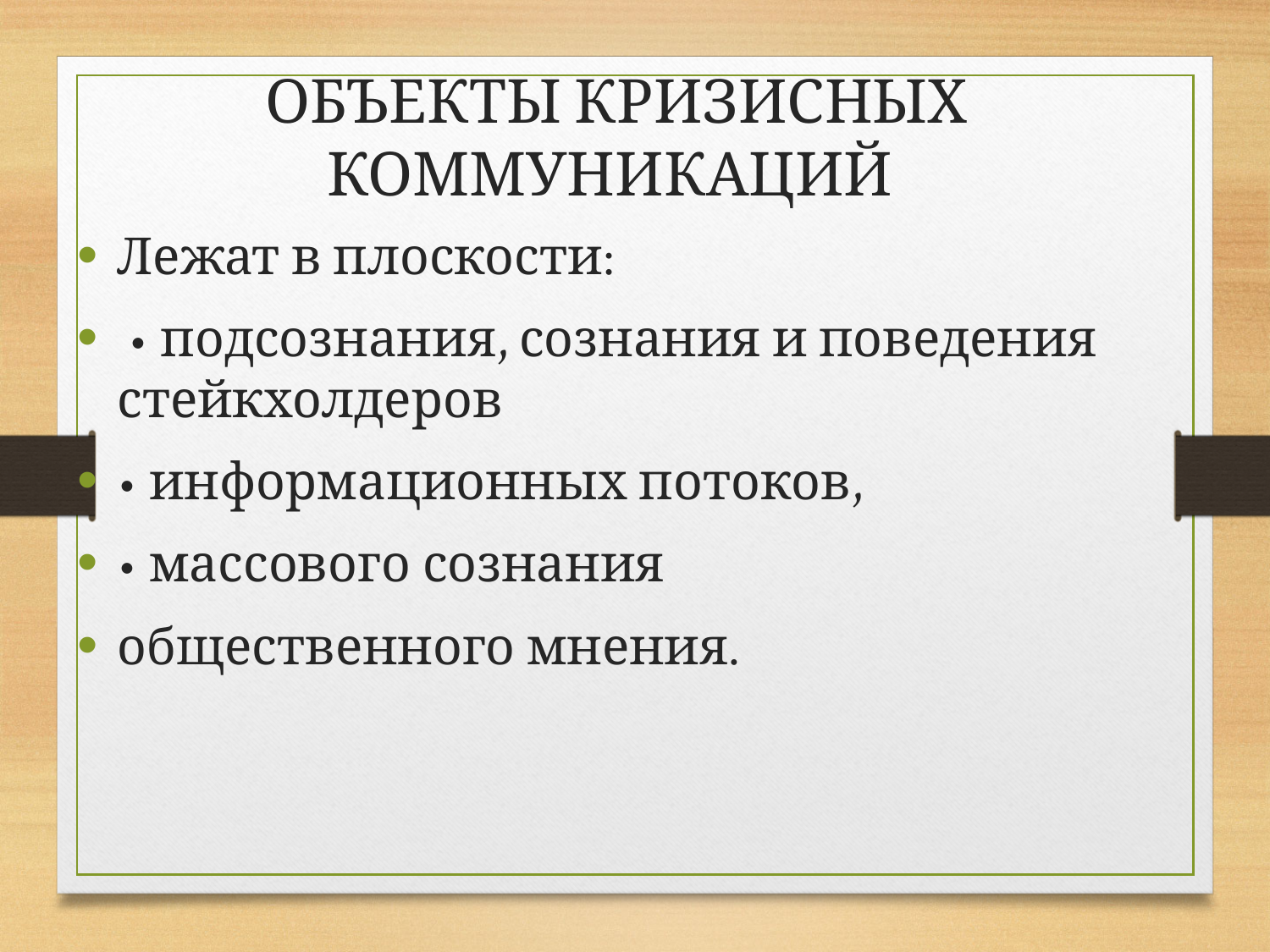

ОБЪЕКТЫ КРИЗИСНЫХ КОММУНИКАЦИЙ
Лежат в плоскости:
 • подсознания, сознания и поведения стейкхолдеров
• информационных потоков,
• массового сознания
общественного мнения.